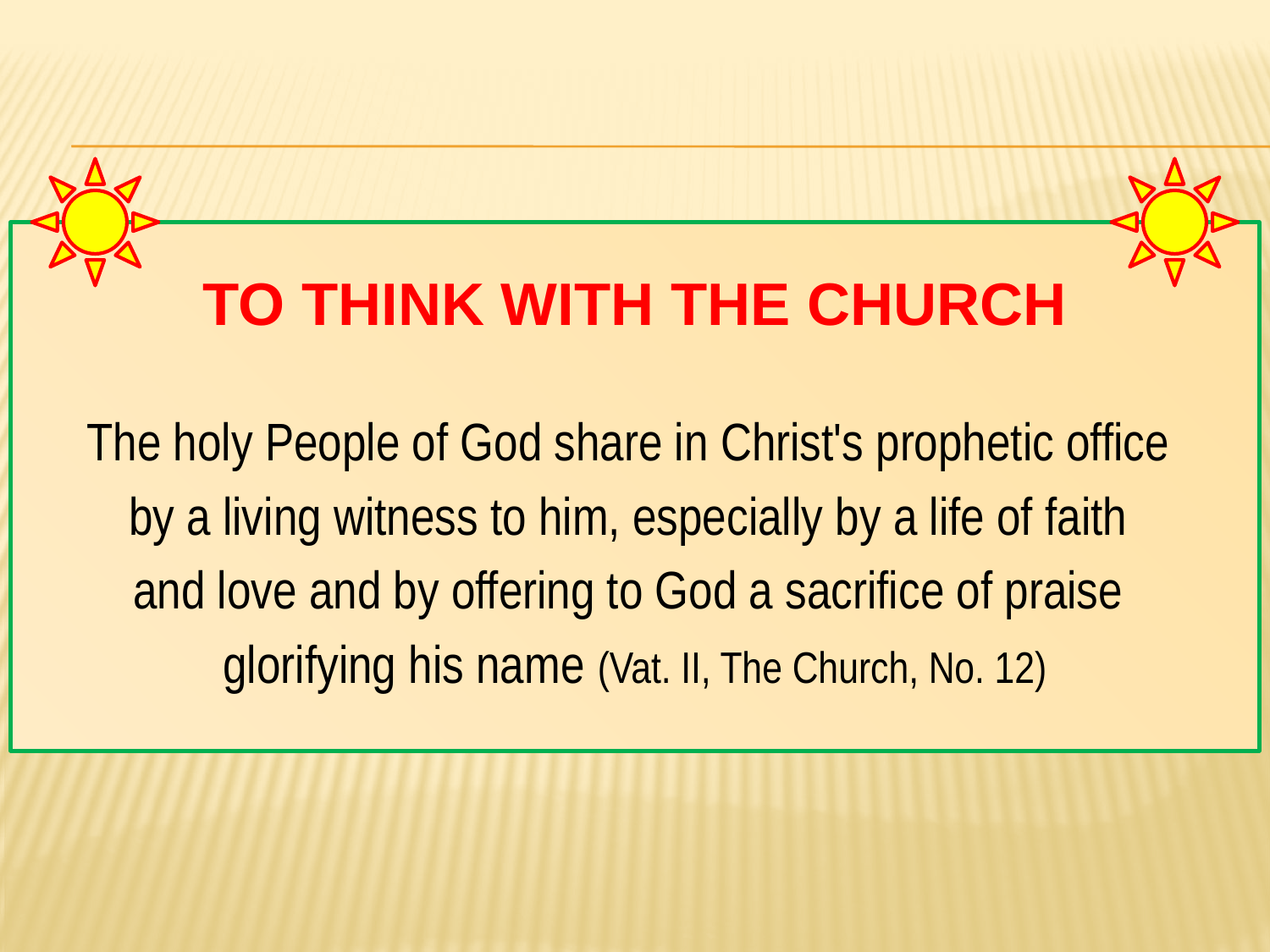

# To Think with the Church
The holy People of God share in Christ's prophetic office
by a living witness to him, especially by a life of faith
and love and by offering to God a sacrifice of praise
glorifying his name (Vat. II, The Church, No. 12)